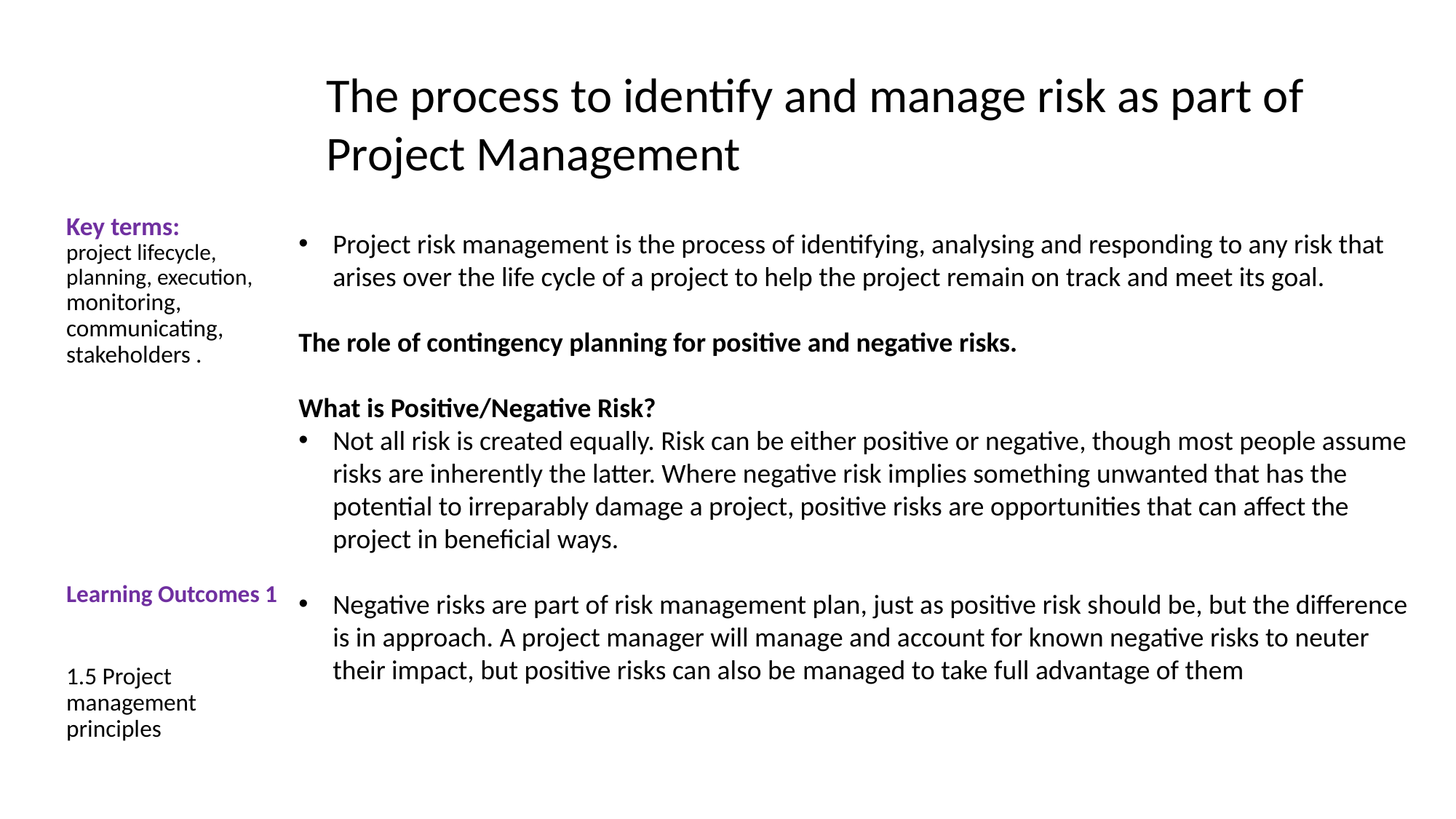

The process to identify and manage risk as part of Project Management

Key terms:
project lifecycle, planning, execution, monitoring, communicating, stakeholders .

Learning Outcomes 1

1.5 Project management principles

Project risk management is the process of identifying, analysing and responding to any risk that arises over the life cycle of a project to help the project remain on track and meet its goal.

The role of contingency planning for positive and negative risks.

What is Positive/Negative Risk?
Not all risk is created equally. Risk can be either positive or negative, though most people assume risks are inherently the latter. Where negative risk implies something unwanted that has the potential to irreparably damage a project, positive risks are opportunities that can affect the project in beneficial ways.

Negative risks are part of risk management plan, just as positive risk should be, but the difference is in approach. A project manager will manage and account for known negative risks to neuter their impact, but positive risks can also be managed to take full advantage of them